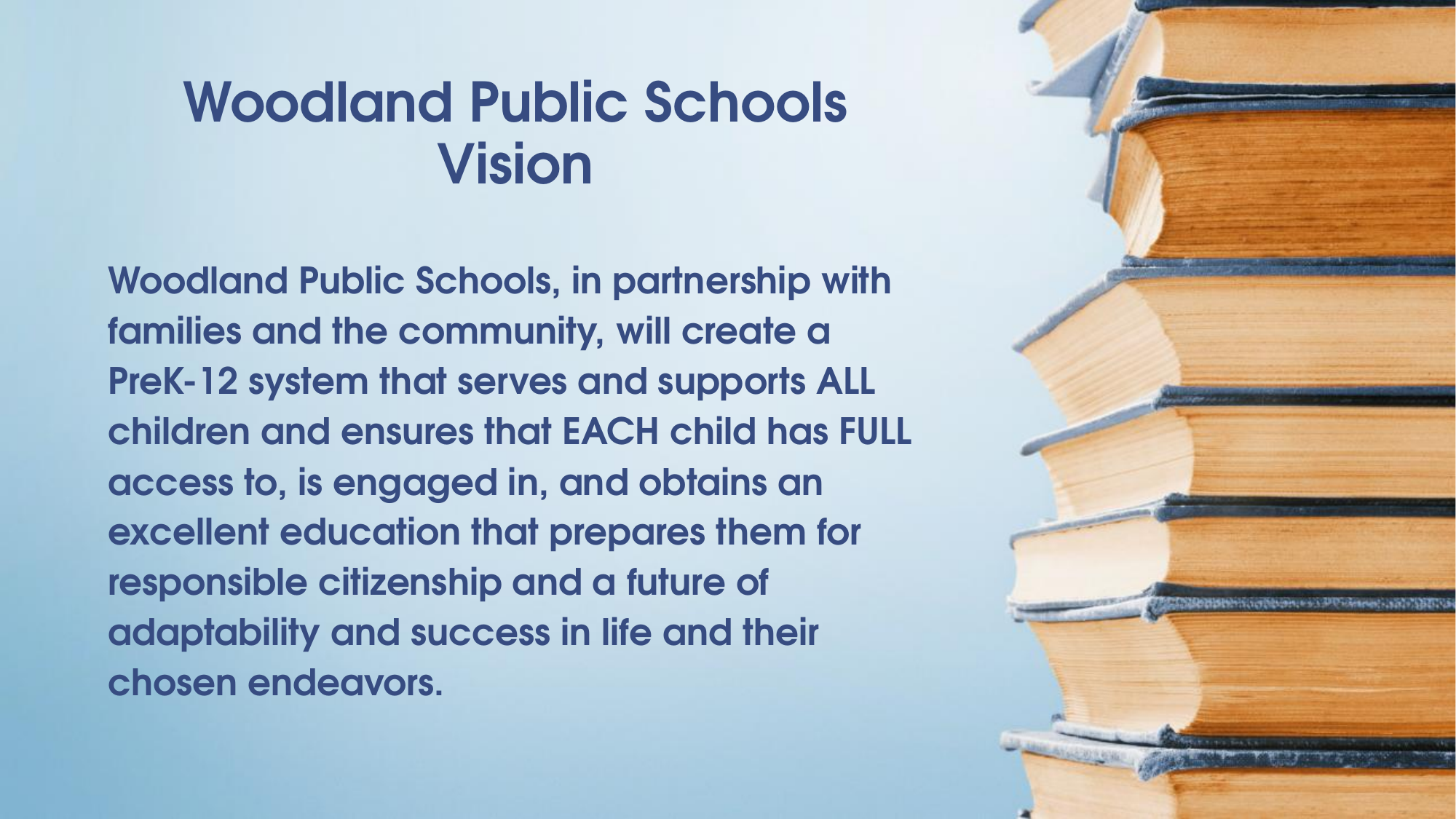

Woodland Public Schools
Vision
# Woodland Public Schools, in partnership with families and the community, will create a PreK-12 system that serves and supports ALL children and ensures that EACH child has FULL access to, is engaged in, and obtains an excellent education that prepares them for responsible citizenship and a future of adaptability and success in life and their chosen endeavors.